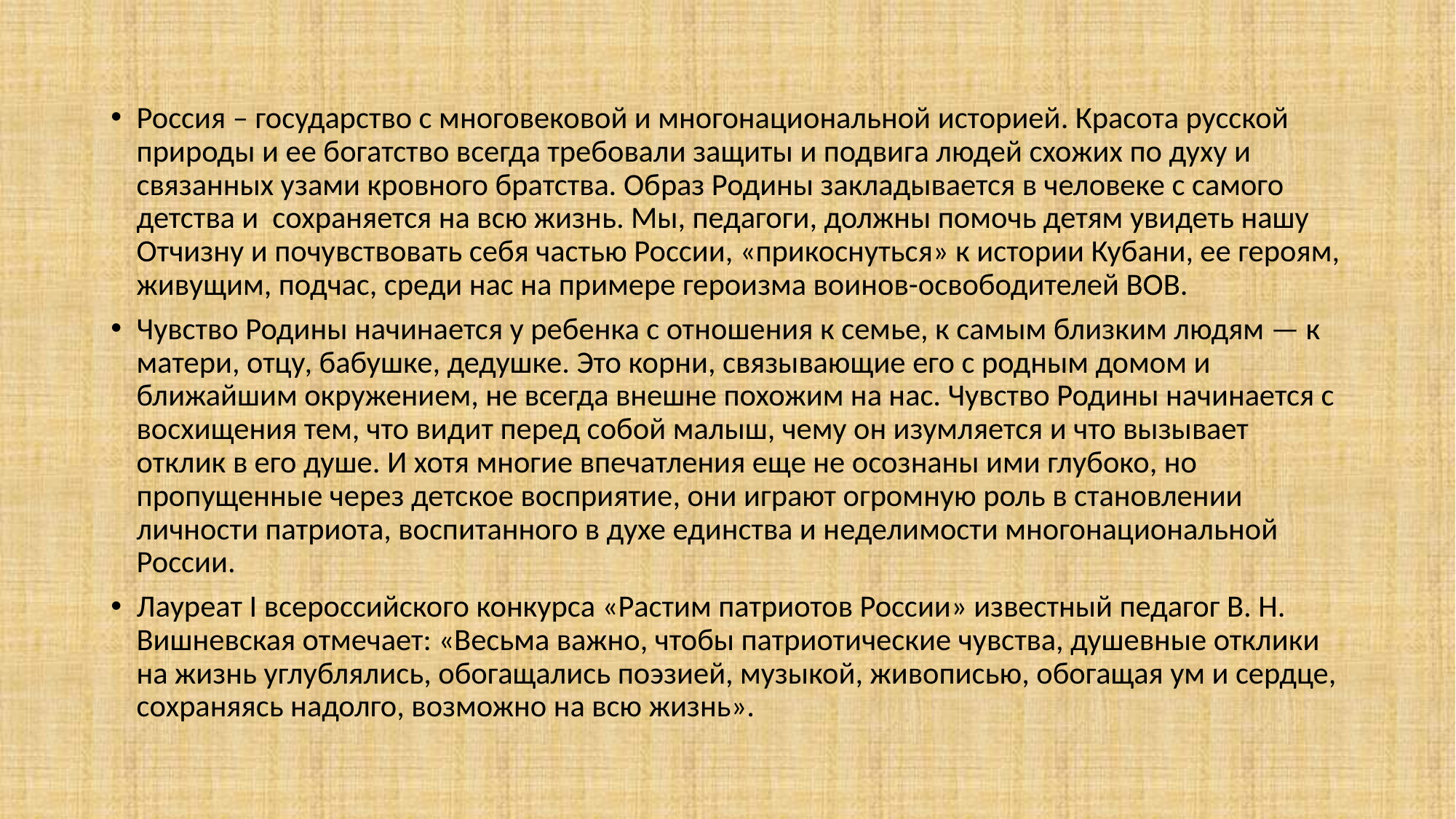

Россия – государство с многовековой и многонациональной историей. Красота русской природы и ее богатство всегда требовали защиты и подвига людей схожих по духу и связанных узами кровного братства. Образ Родины закладывается в человеке с самого детства и  сохраняется на всю жизнь. Мы, педагоги, должны помочь детям увидеть нашу Отчизну и почувствовать себя частью России, «прикоснуться» к истории Кубани, ее героям, живущим, подчас, среди нас на примере героизма воинов-освободителей ВОВ.
Чувство Родины начинается у ребенка с отношения к семье, к самым близким людям — к матери, отцу, бабушке, дедушке. Это корни, связывающие его с родным домом и ближайшим окружением, не всегда внешне похожим на нас. Чувство Родины начинается с восхищения тем, что видит перед собой малыш, чему он изумляется и что вызывает отклик в его душе. И хотя многие впечатления еще не осознаны ими глубоко, но пропущенные через детское восприятие, они играют огромную роль в становлении личности патриота, воспитанного в духе единства и неделимости многонациональной России.
Лауреат I всероссийского конкурса «Растим патриотов России» известный педагог В. Н. Вишневская отмечает: «Весьма важно, чтобы патриотические чувства, душевные отклики на жизнь углублялись, обогащались поэзией, музыкой, живописью, обогащая ум и сердце, сохраняясь надолго, возможно на всю жизнь».